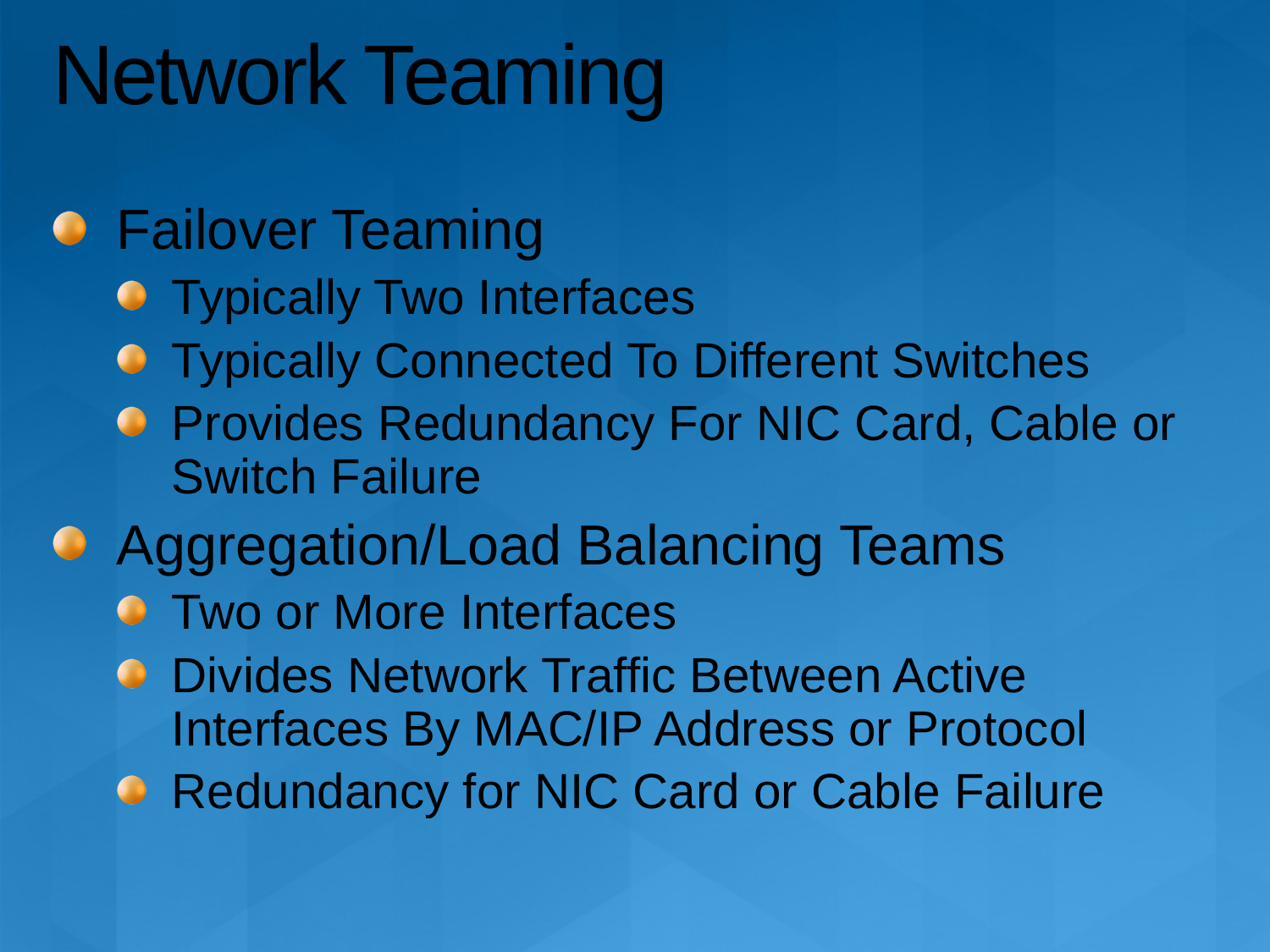

# Network Teaming
Failover Teaming
Typically Two Interfaces
Typically Connected To Different Switches
Provides Redundancy For NIC Card, Cable or Switch Failure
Aggregation/Load Balancing Teams
Two or More Interfaces
Divides Network Traffic Between Active Interfaces By MAC/IP Address or Protocol
Redundancy for NIC Card or Cable Failure